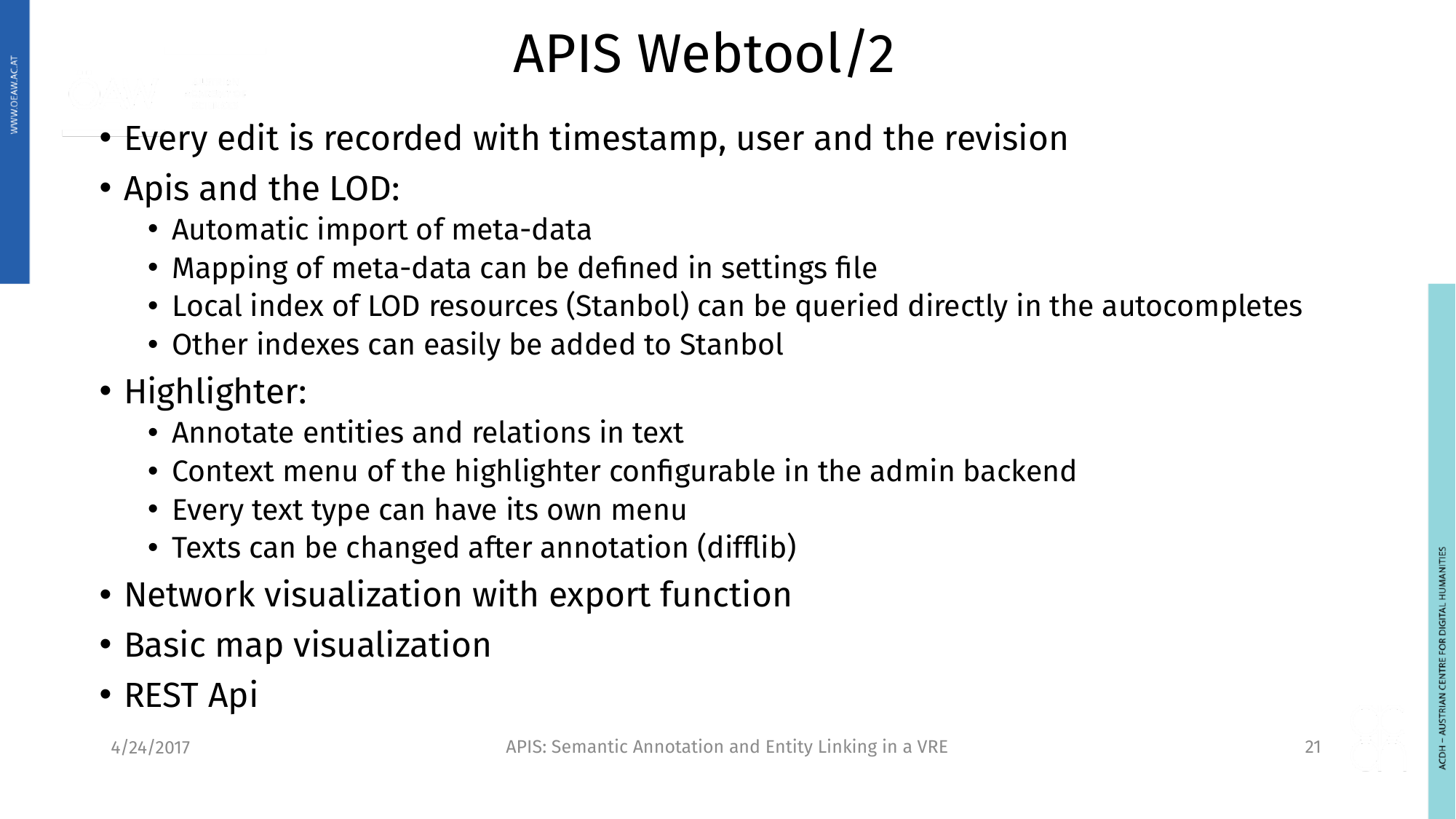

# APIS Webtool/2
Every edit is recorded with timestamp, user and the revision
Apis and the LOD:
Automatic import of meta-data
Mapping of meta-data can be defined in settings file
Local index of LOD resources (Stanbol) can be queried directly in the autocompletes
Other indexes can easily be added to Stanbol
Highlighter:
Annotate entities and relations in text
Context menu of the highlighter configurable in the admin backend
Every text type can have its own menu
Texts can be changed after annotation (difflib)
Network visualization with export function
Basic map visualization
REST Api
4/24/2017
APIS: Semantic Annotation and Entity Linking in a VRE
21